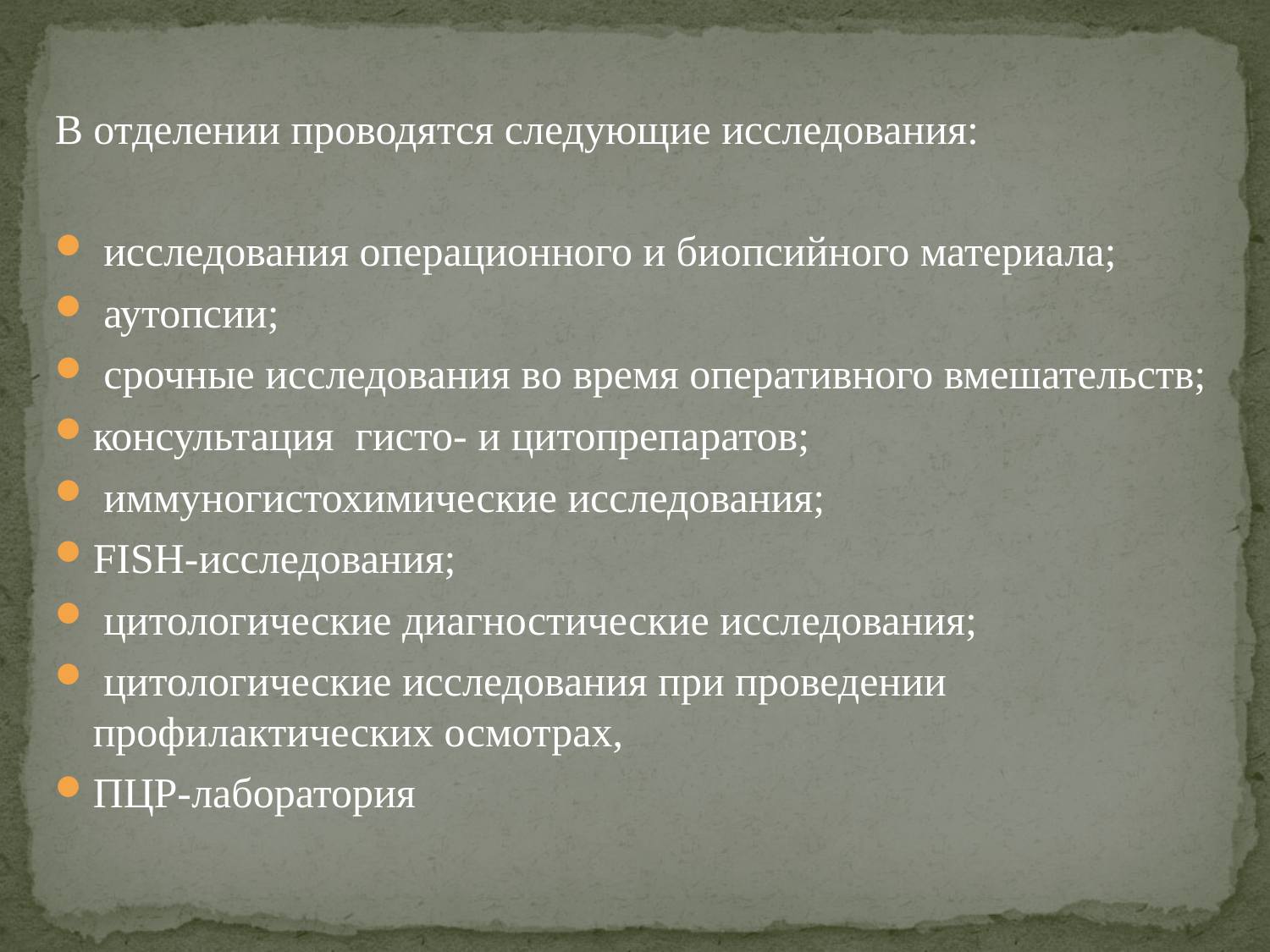

В отделении проводятся следующие исследования:

 исследования операционного и биопсийного материала;
 аутопсии;
 срочные исследования во время оперативного вмешательств;
консультация  гисто- и цитопрепаратов;
 иммуногистохимические исследования;
FISH-исследования;
 цитологические диагностические исследования;
 цитологические исследования при проведении профилактических осмотрах,
ПЦР-лаборатория